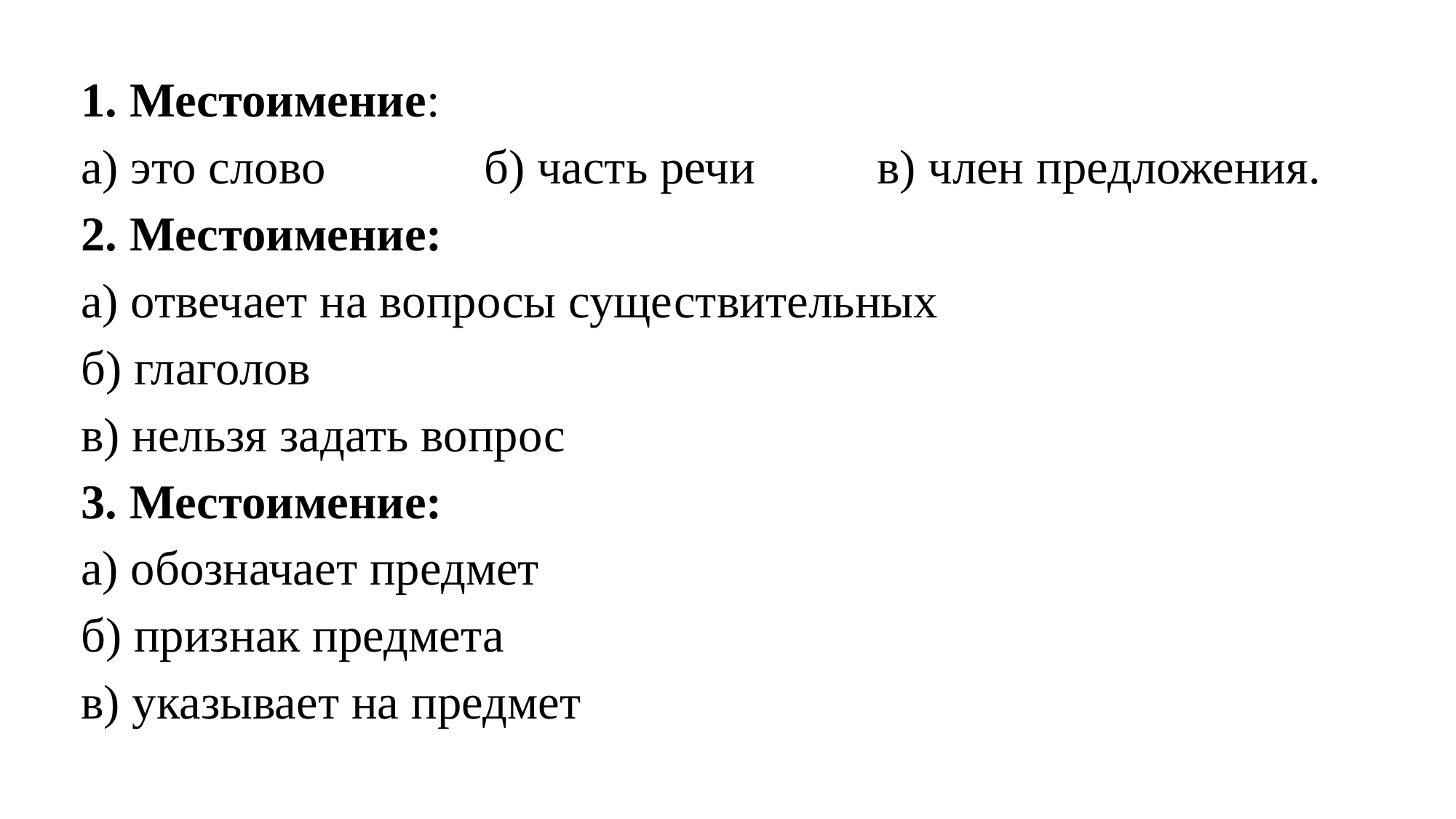

1. Местоимение:
а) это слово             б) часть речи          в) член предложения.
2. Местоимение:
а) отвечает на вопросы существительных
б) глаголов
в) нельзя задать вопрос
3. Местоимение:
а) обозначает предмет
б) признак предмета
в) указывает на предмет